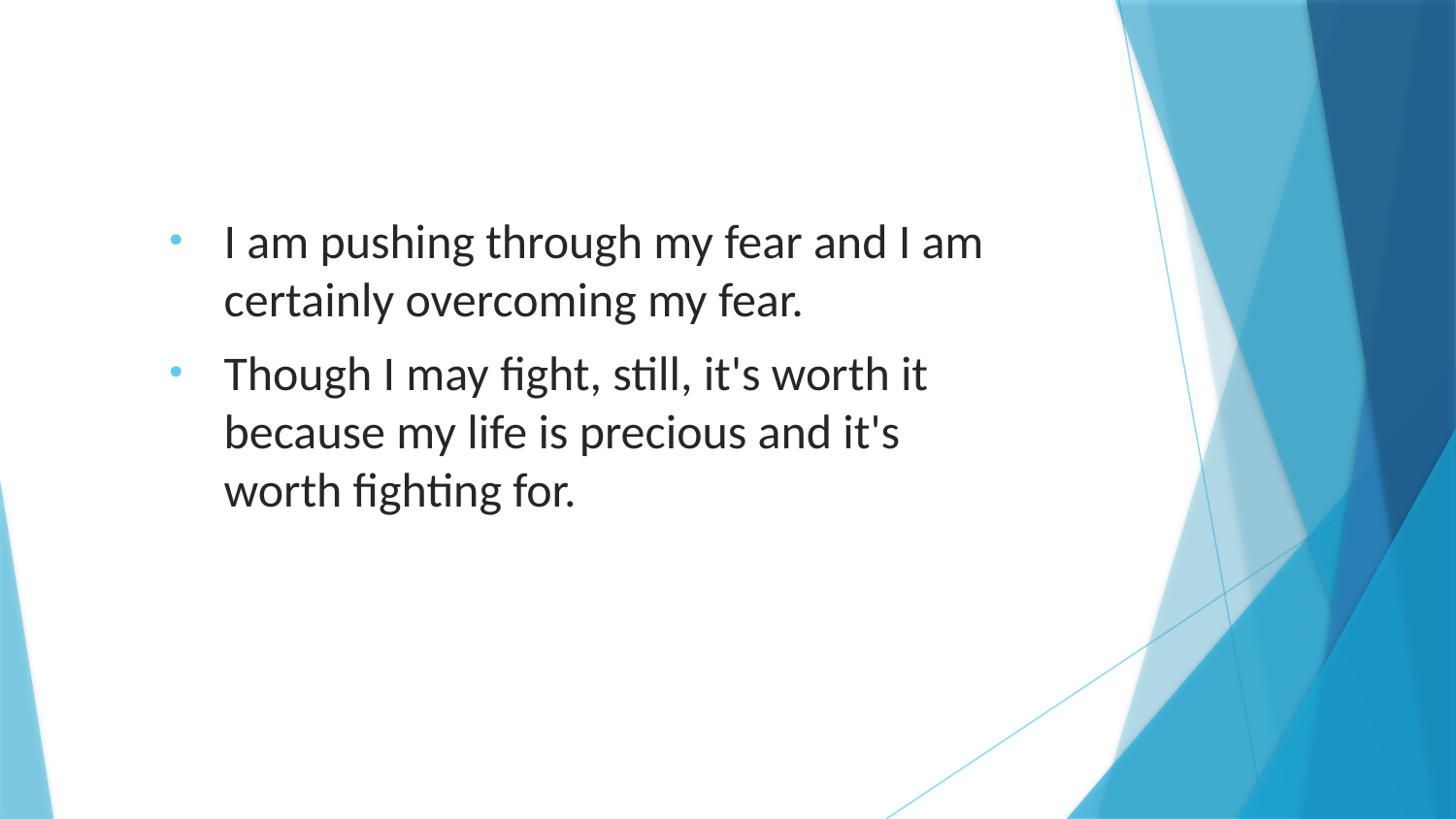

I am pushing through my fear and I am certainly overcoming my fear.
Though I may fight, still, it's worth it because my life is precious and it's worth fighting for.